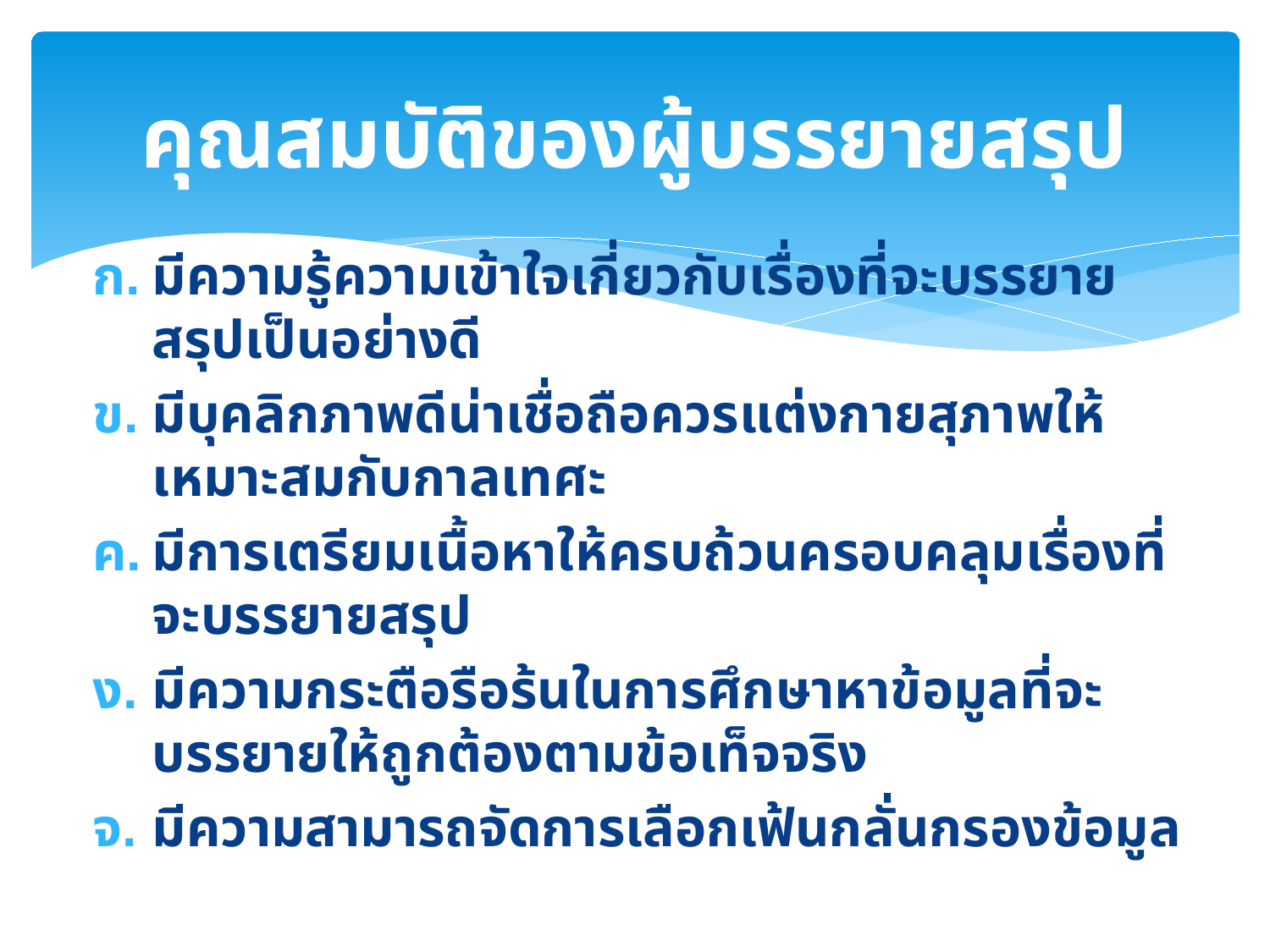

# คุณสมบัติของผู้บรรยายสรุป
มีความรู้ความเข้าใจเกี่ยวกับเรื่องที่จะบรรยายสรุปเป็นอย่างดี
มีบุคลิกภาพดีน่าเชื่อถือควรแต่งกายสุภาพให้เหมาะสมกับกาลเทศะ
มีการเตรียมเนื้อหาให้ครบถ้วนครอบคลุมเรื่องที่จะบรรยายสรุป
มีความกระตือรือร้นในการศึกษาหาข้อมูลที่จะบรรยายให้ถูกต้องตามข้อเท็จจริง
มีความสามารถจัดการเลือกเฟ้นกลั่นกรองข้อมูล